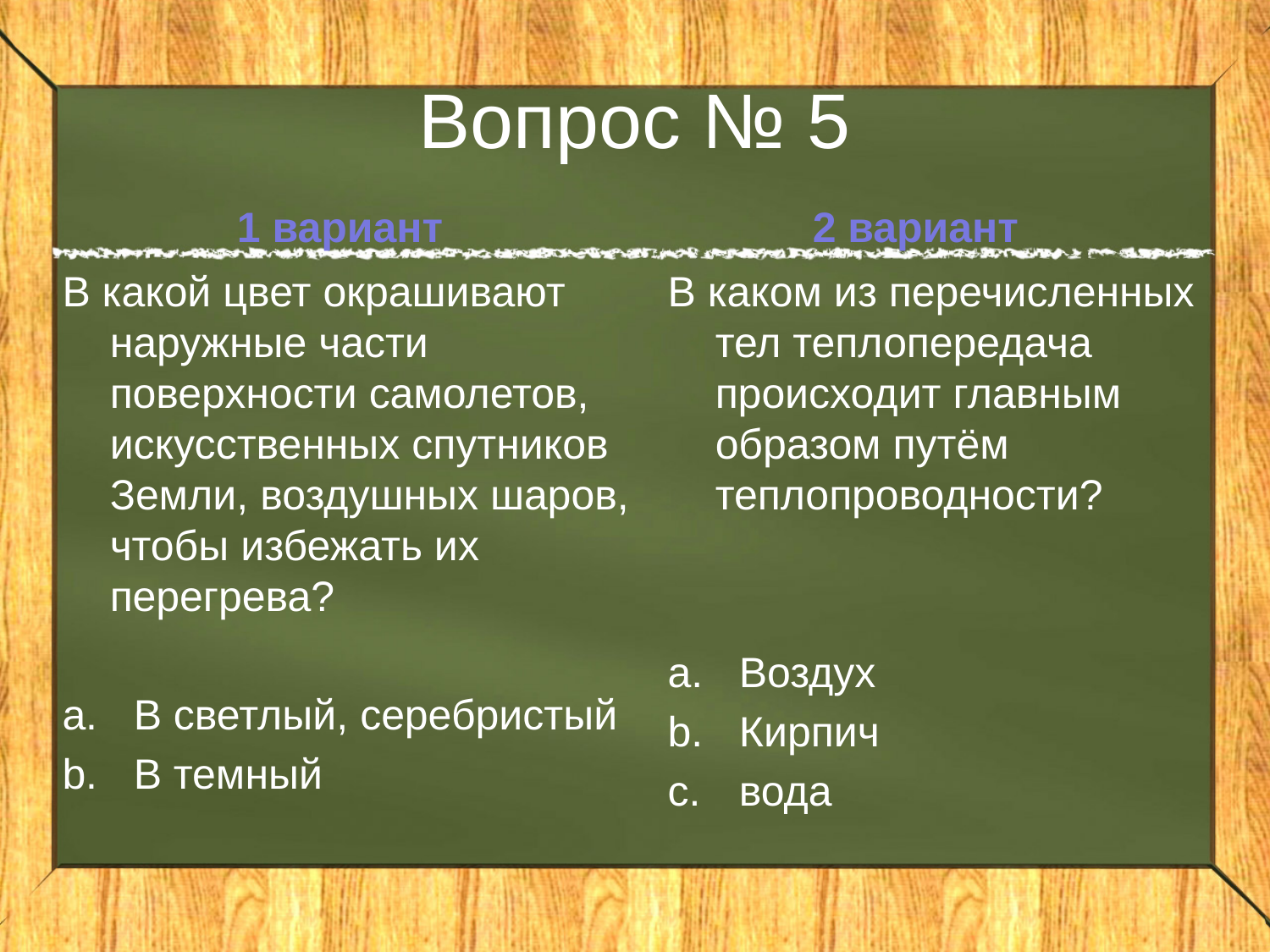

# Вопрос № 5
1 вариант
2 вариант
В какой цвет окрашивают наружные части поверхности самолетов, искусственных спутников Земли, воздушных шаров, чтобы избежать их перегрева?

В светлый, серебристый
В темный

В каком из перечисленных тел теплопередача происходит главным образом путём теплопроводности?

Воздух
Кирпич
вода